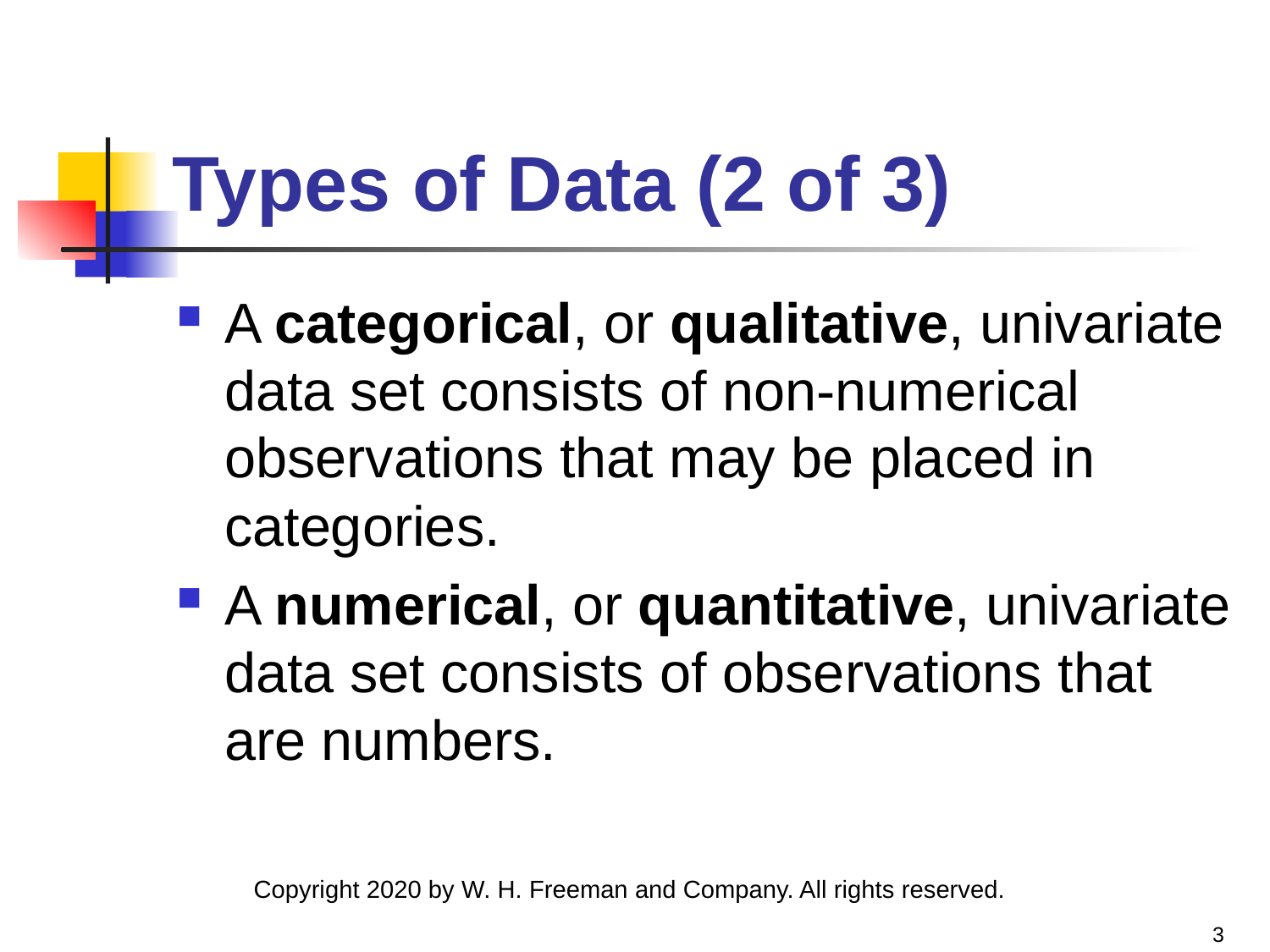

# Types of Data (2 of 3)
A categorical, or qualitative, univariate data set consists of non-numerical observations that may be placed in categories.
A numerical, or quantitative, univariate data set consists of observations that are numbers.